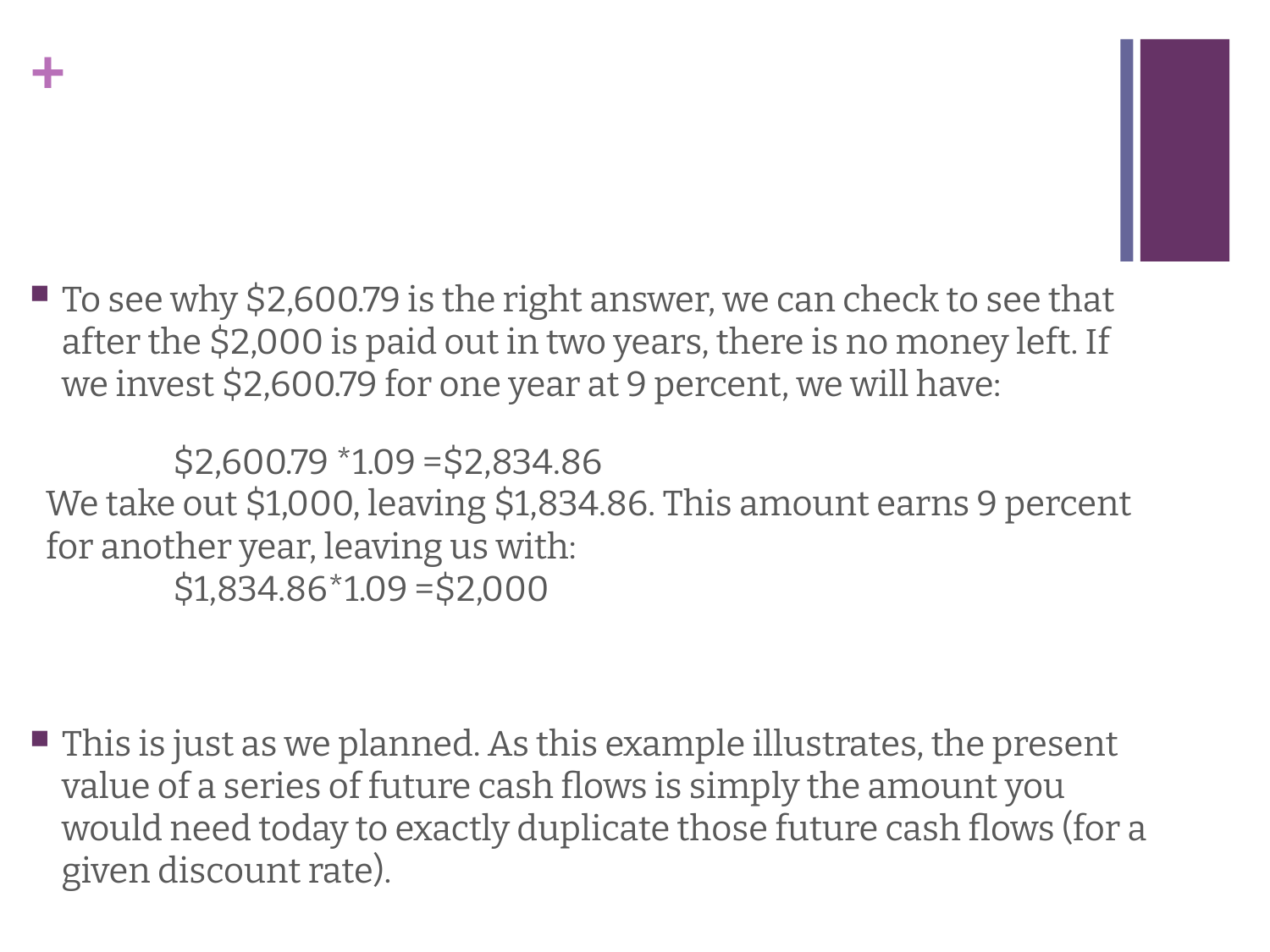

#
To see why $2,600.79 is the right answer, we can check to see that after the $2,000 is paid out in two years, there is no money left. If we invest $2,600.79 for one year at 9 percent, we will have:
	$2,600.79 *1.09 =$2,834.86
We take out $1,000, leaving $1,834.86. This amount earns 9 percent for another year, leaving us with:
	$1,834.86*1.09 =$2,000

This is just as we planned. As this example illustrates, the present value of a series of future cash flows is simply the amount you would need today to exactly duplicate those future cash flows (for a given discount rate).